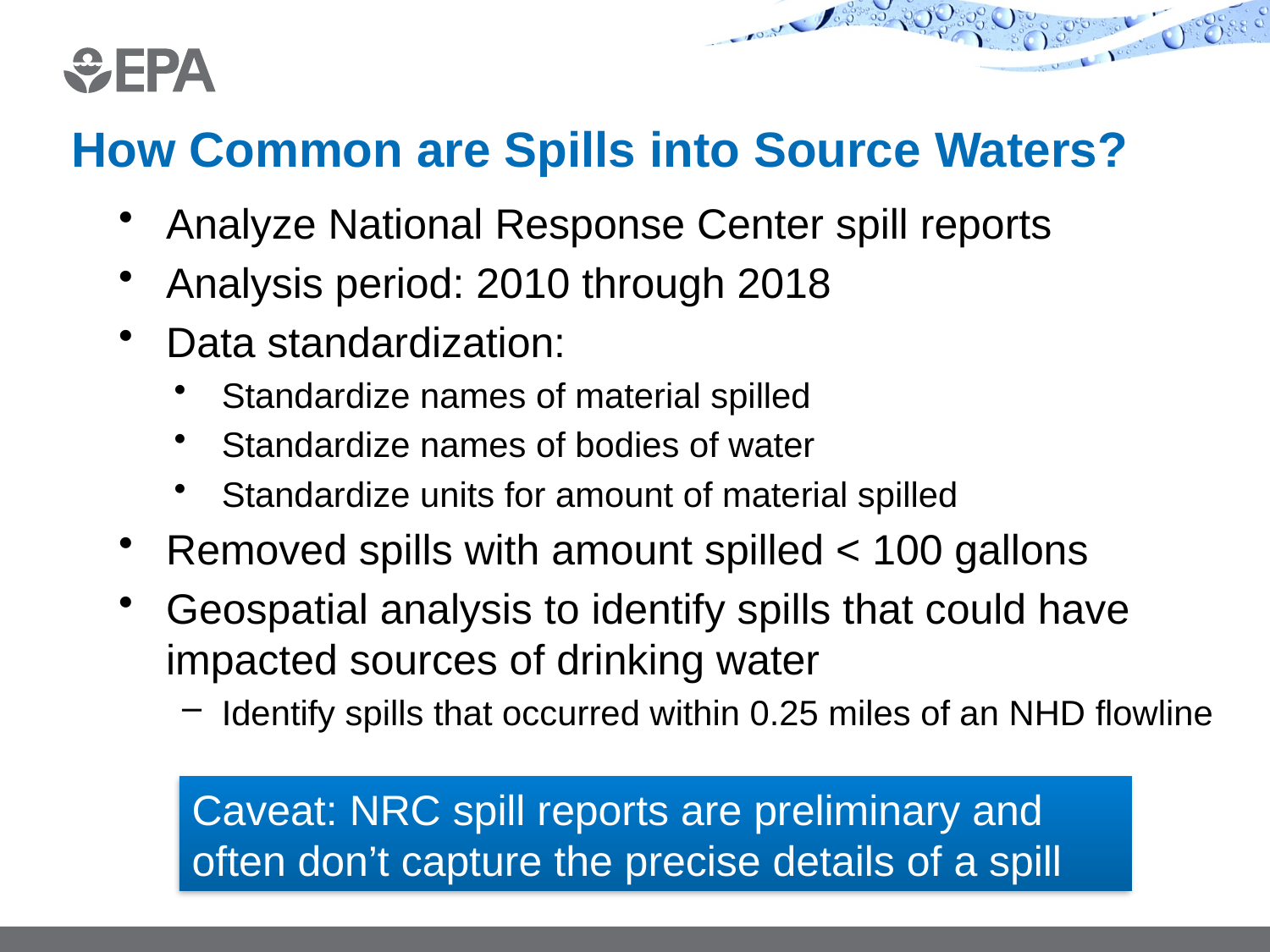

How Common are Spills into Source Waters?
Analyze National Response Center spill reports
Analysis period: 2010 through 2018
Data standardization:
Standardize names of material spilled
Standardize names of bodies of water
Standardize units for amount of material spilled
Removed spills with amount spilled < 100 gallons
Geospatial analysis to identify spills that could have impacted sources of drinking water
Identify spills that occurred within 0.25 miles of an NHD flowline
Caveat: NRC spill reports are preliminary and often don’t capture the precise details of a spill